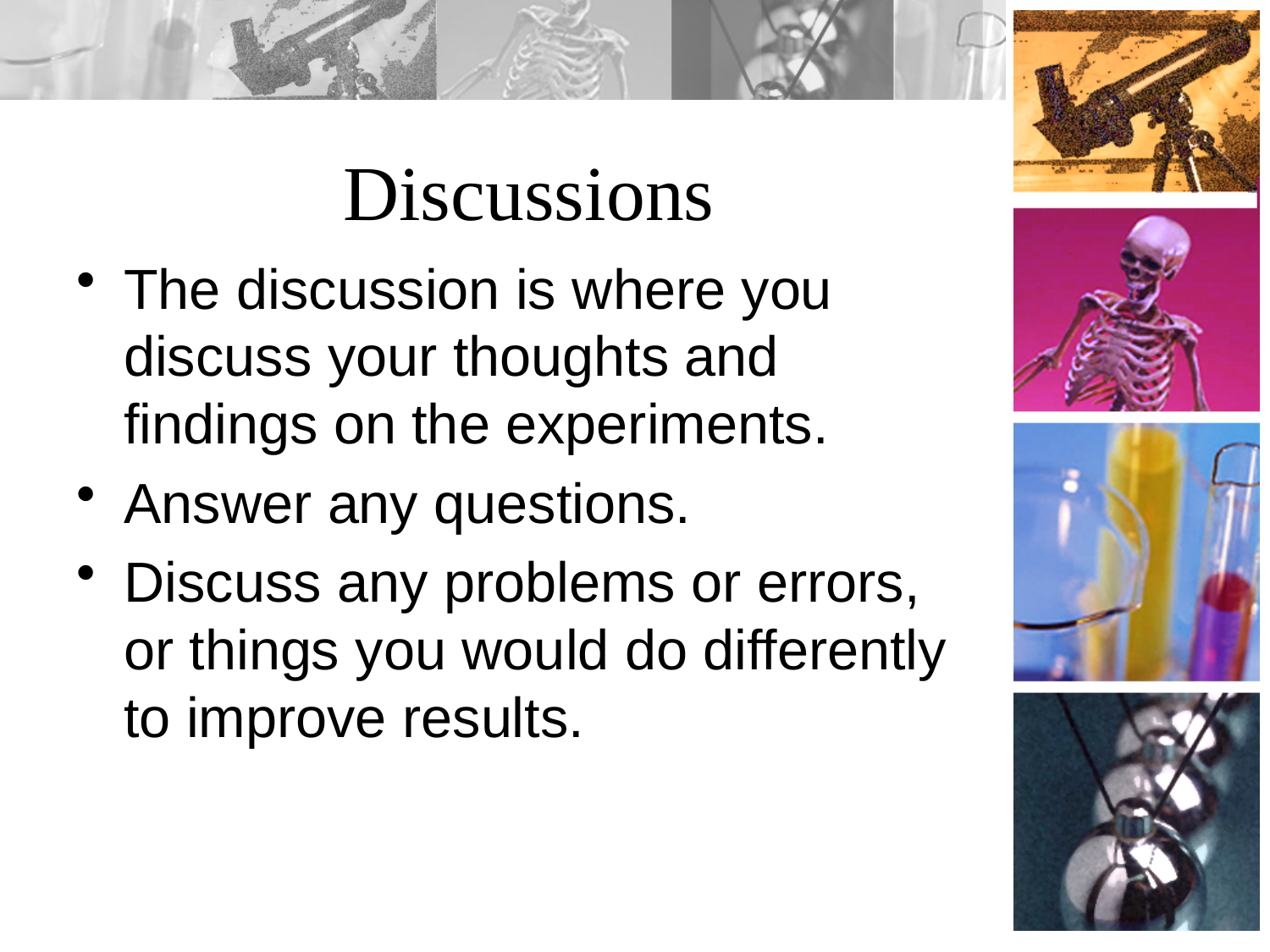

# Discussions
The discussion is where you discuss your thoughts and findings on the experiments.
Answer any questions.
Discuss any problems or errors, or things you would do differently to improve results.